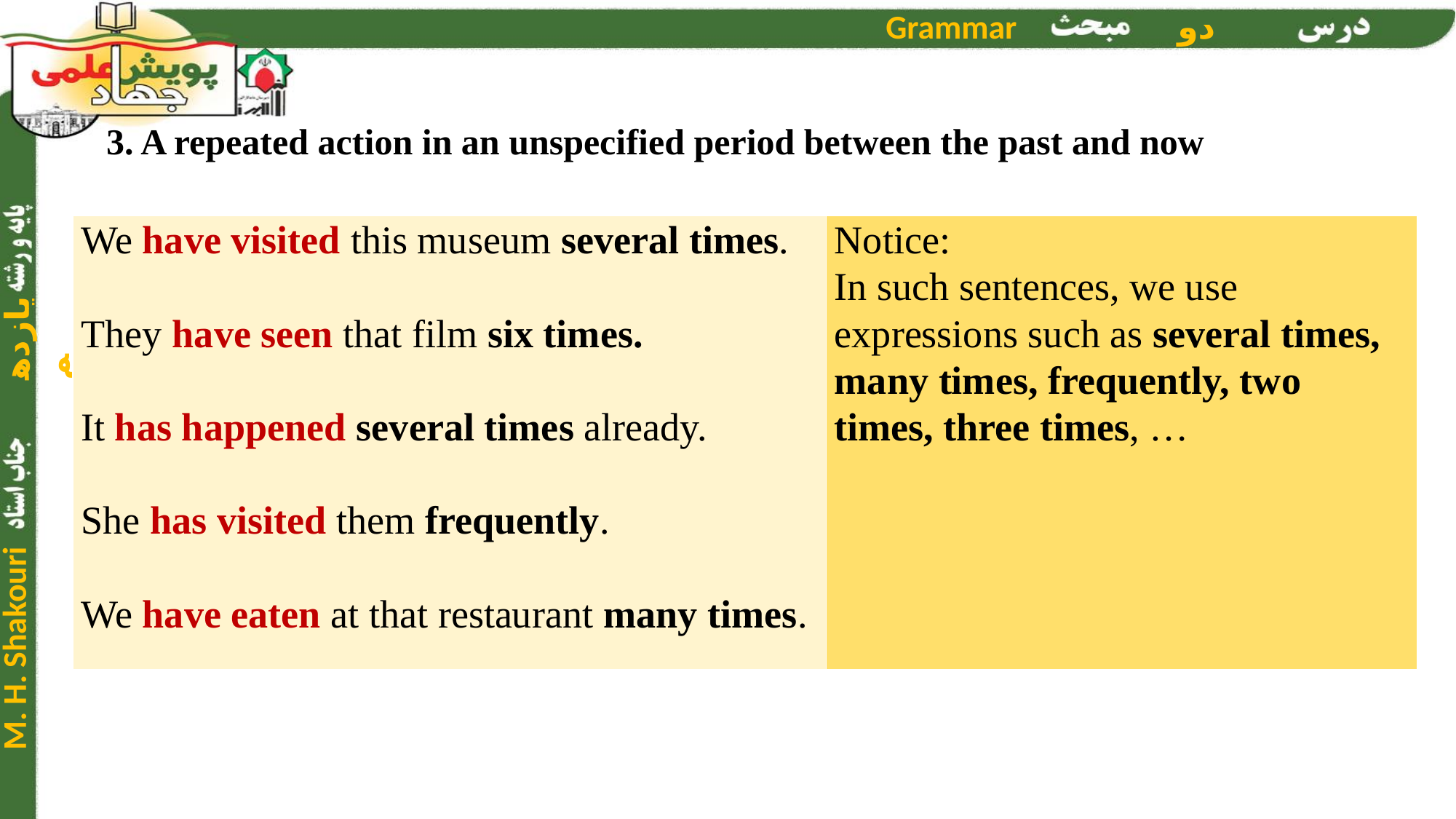

3. A repeated action in an unspecified period between the past and now
| We have visited this museum several times. They have seen that film six times. It has happened several times already. She has visited them frequently. We have eaten at that restaurant many times. | Notice: In such sentences, we use expressions such as several times, many times, frequently, two times, three times, … |
| --- | --- |